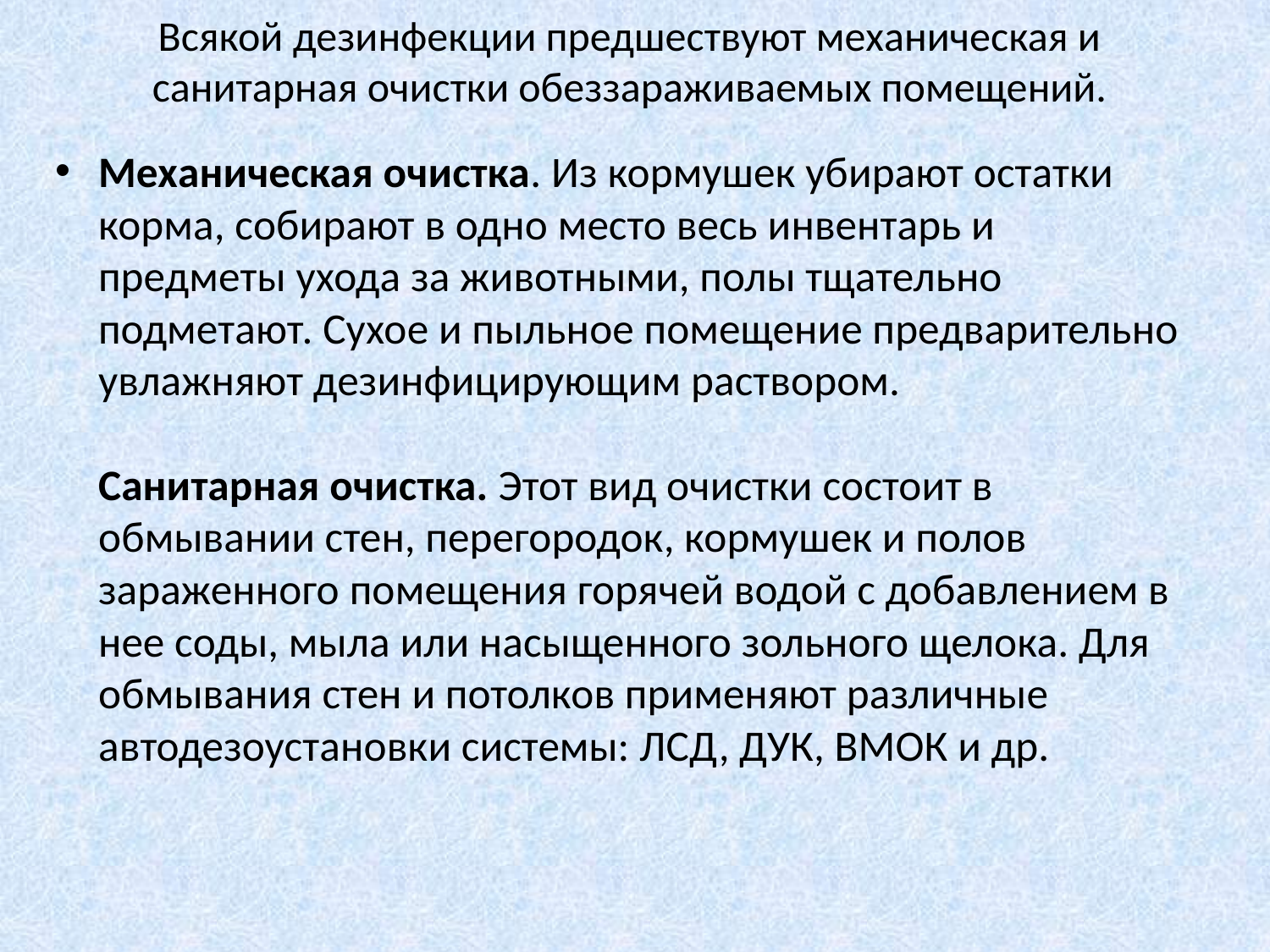

# Всякой дезинфекции предшествуют механическая и санитарная очистки обеззараживаемых помещений.
Механическая очистка. Из кормушек убирают остатки корма, собирают в одно место весь инвентарь и предметы ухода за животными, полы тщательно подметают. Сухое и пыльное помещение предварительно увлажняют дезинфицирующим раствором.
Санитарная очистка. Этот вид очистки состоит в обмывании стен, перегородок, кормушек и полов зараженного помещения горячей водой с добавлением в нее соды, мыла или насыщенного зольного щелока. Для обмывания стен и потолков применяют различные автодезоустановки системы: ЛСД, ДУК, ВМОК и др.